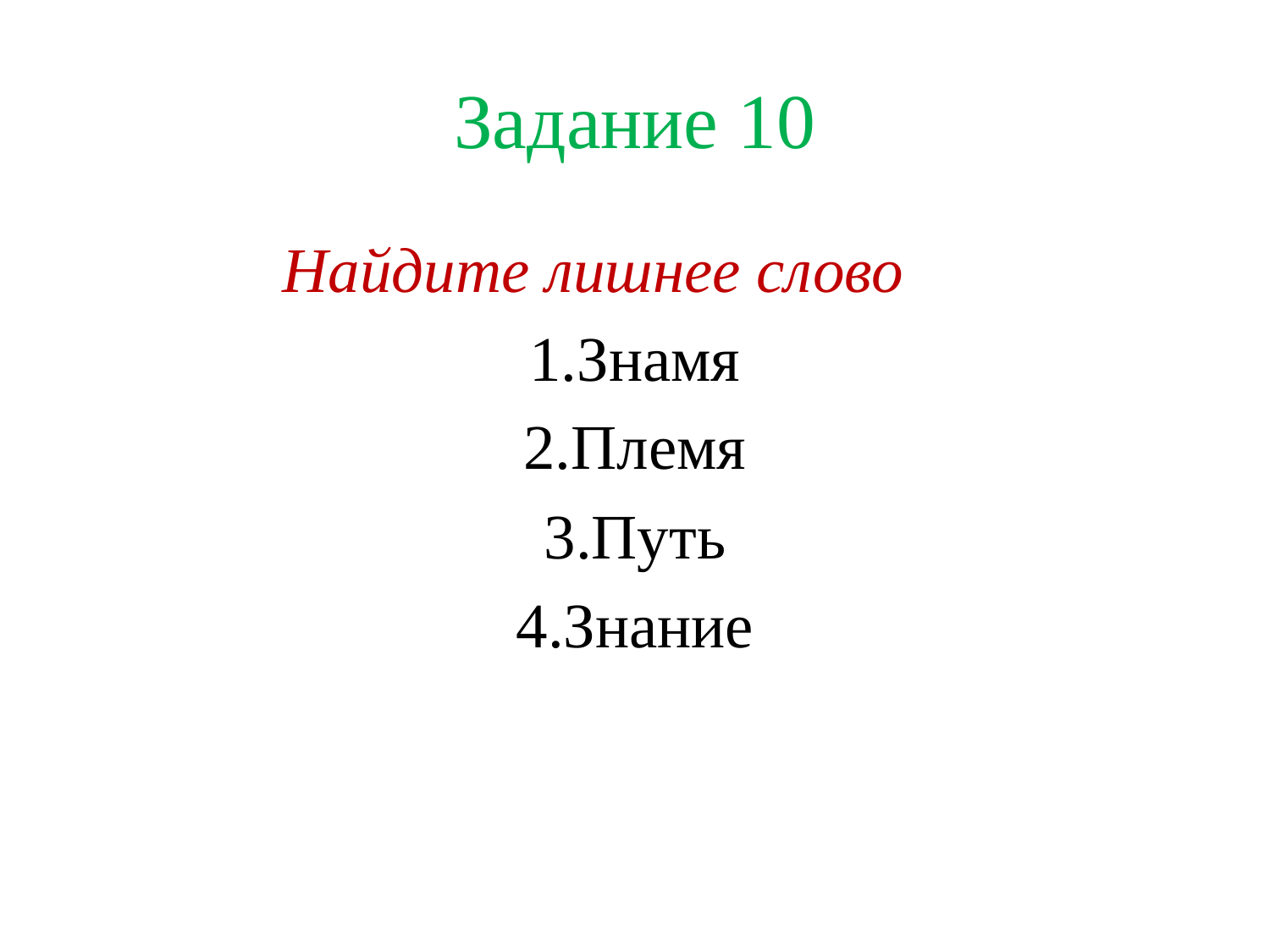

# Задание 10
             Найдите лишнее слово
1.Знамя
2.Племя
3.Путь
4.Знание